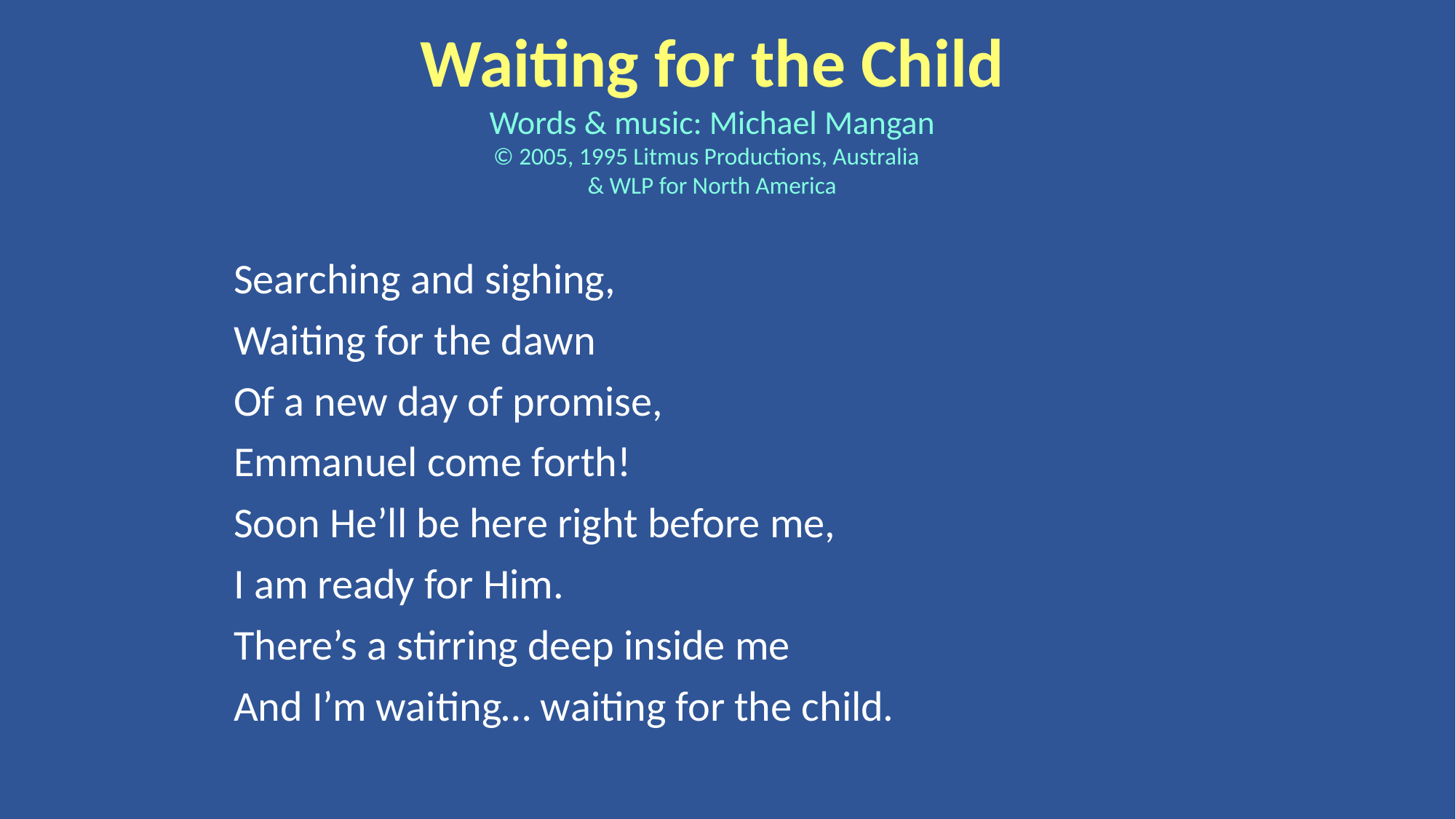

Waiting for the Child
Words & music: Michael Mangan
© 2005, 1995 Litmus Productions, Australia
& WLP for North America
Searching and sighing,
Waiting for the dawn
Of a new day of promise,
Emmanuel come forth!
Soon He’ll be here right before me,
I am ready for Him.
There’s a stirring deep inside me
And I’m waiting… waiting for the child.